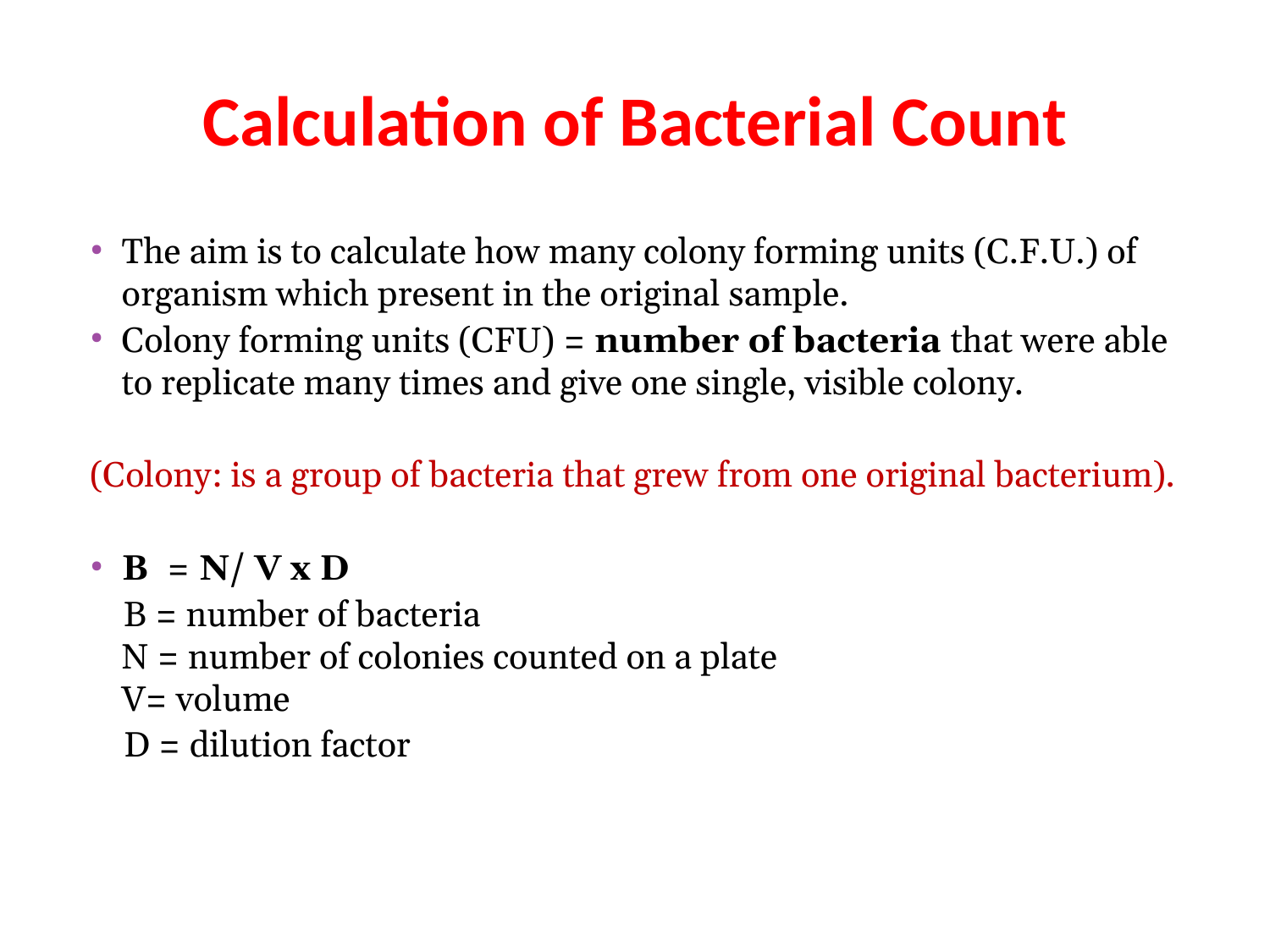

# Calculation of Bacterial Count
The aim is to calculate how many colony forming units (C.F.U.) of organism which present in the original sample.
Colony forming units (CFU) = number of bacteria that were able to replicate many times and give one single, visible colony.

(Colony: is a group of bacteria that grew from one original bacterium).

B  = N/ V x D
    B = number of bacteria
N = number of colonies counted on a plate
V= volume
    D = dilution factor